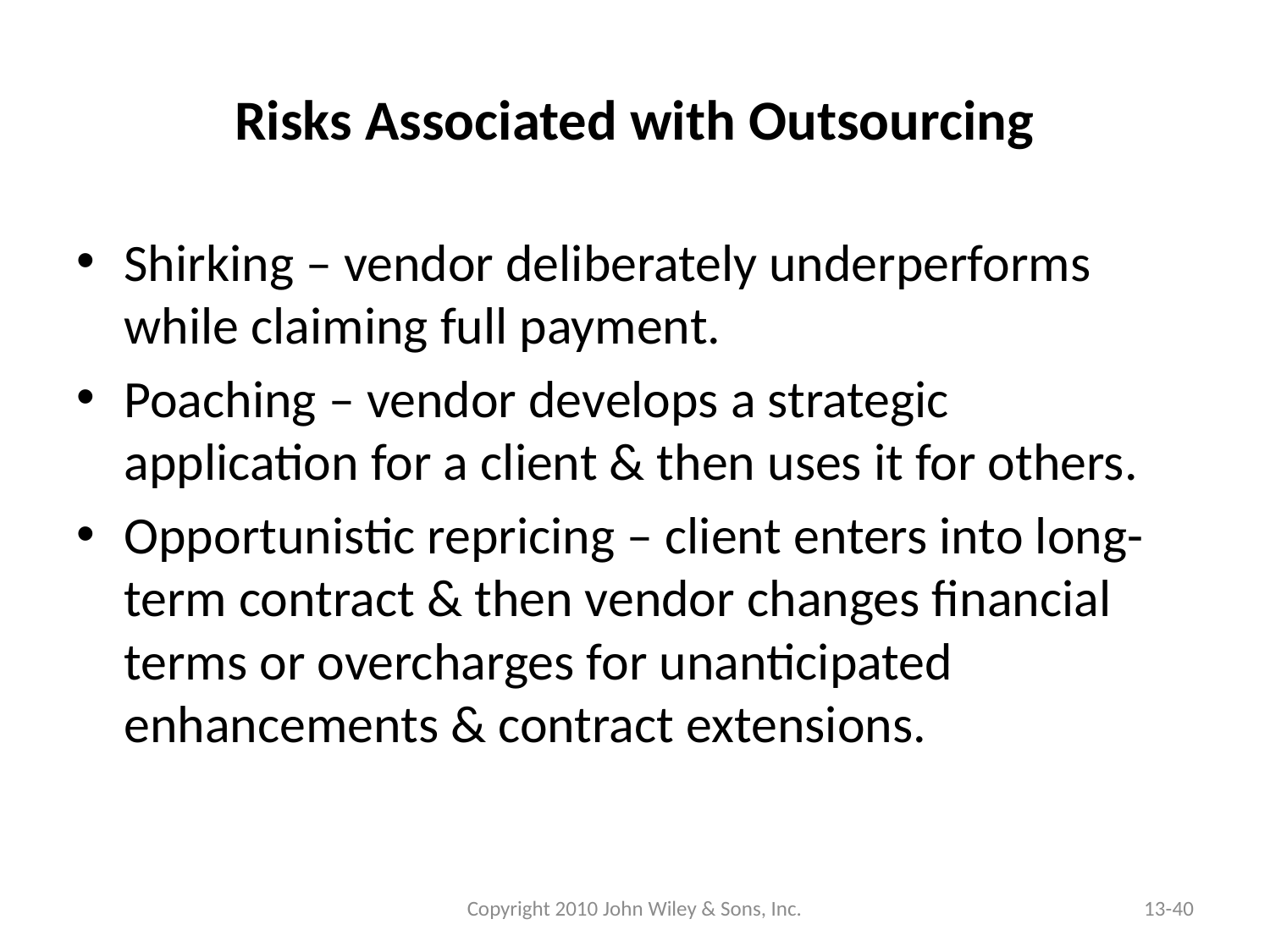

# Risks Associated with Outsourcing
Shirking – vendor deliberately underperforms while claiming full payment.
Poaching – vendor develops a strategic application for a client & then uses it for others.
Opportunistic repricing – client enters into long-term contract & then vendor changes financial terms or overcharges for unanticipated enhancements & contract extensions.
Copyright 2010 John Wiley & Sons, Inc.
13-40